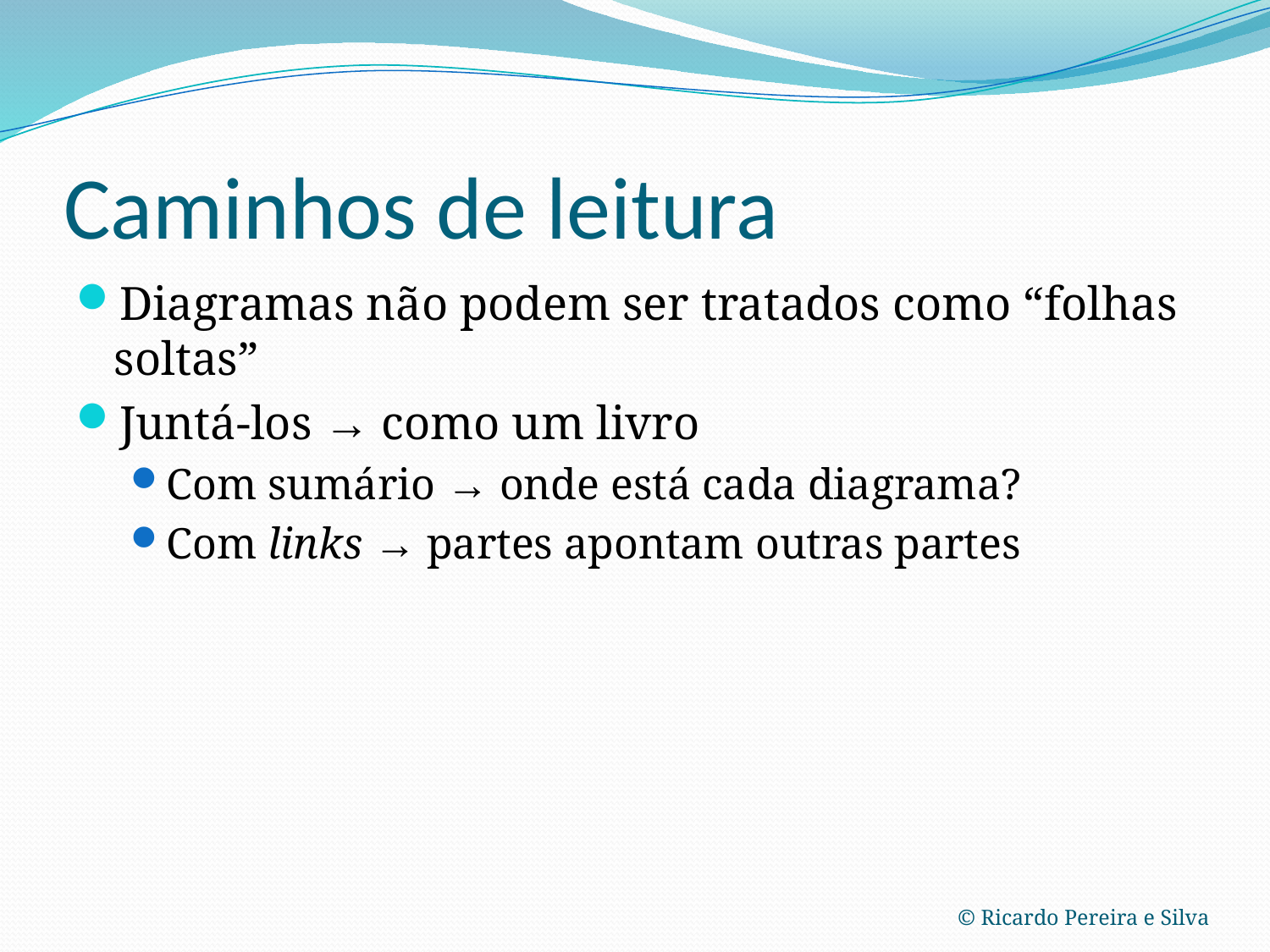

# Caminhos de leitura
Diagramas não podem ser tratados como “folhas soltas”
Juntá-los → como um livro
Com sumário → onde está cada diagrama?
Com links → partes apontam outras partes
© Ricardo Pereira e Silva